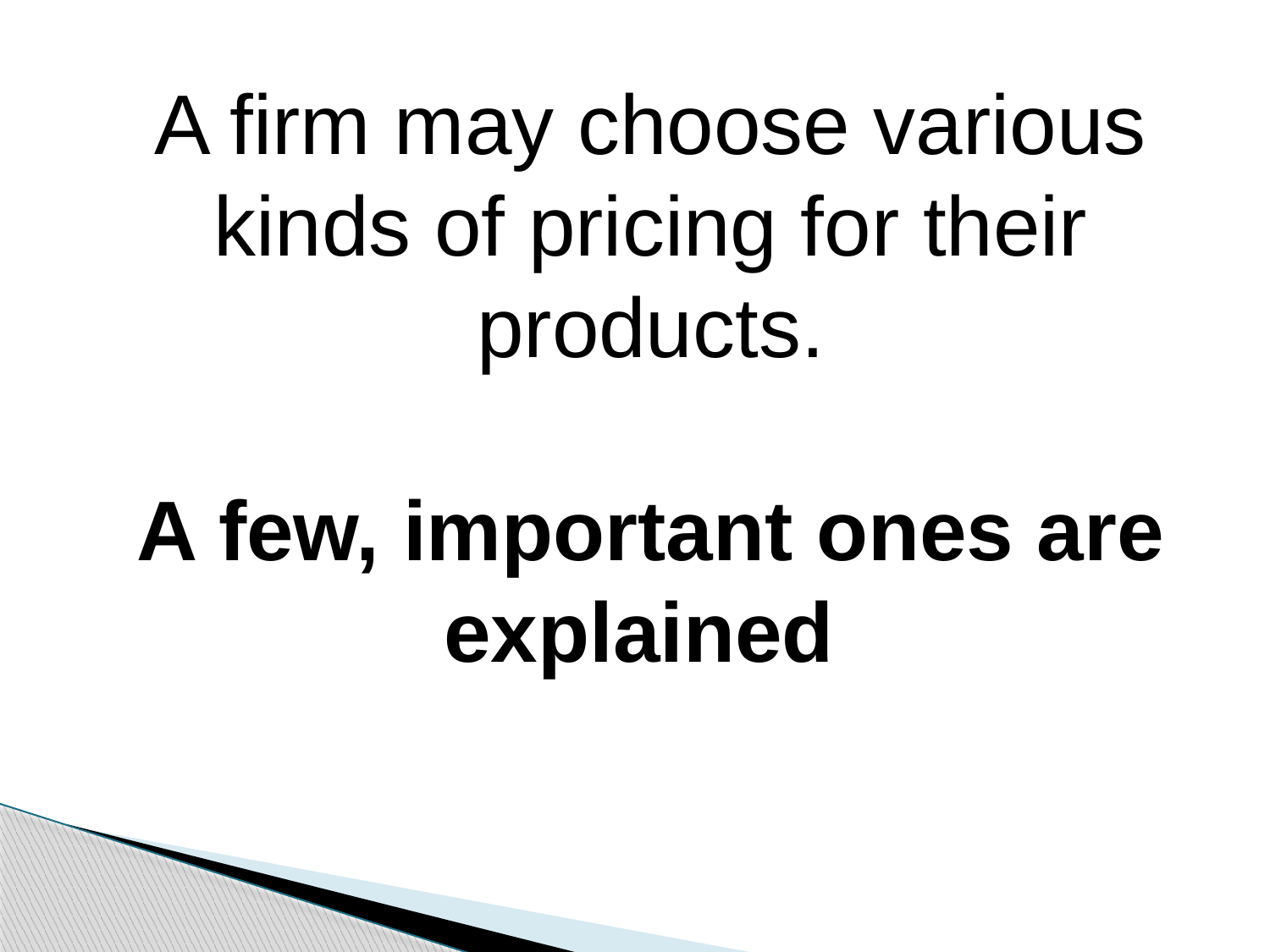

A firm may choose various kinds of pricing for their products.

A few, important ones are explained